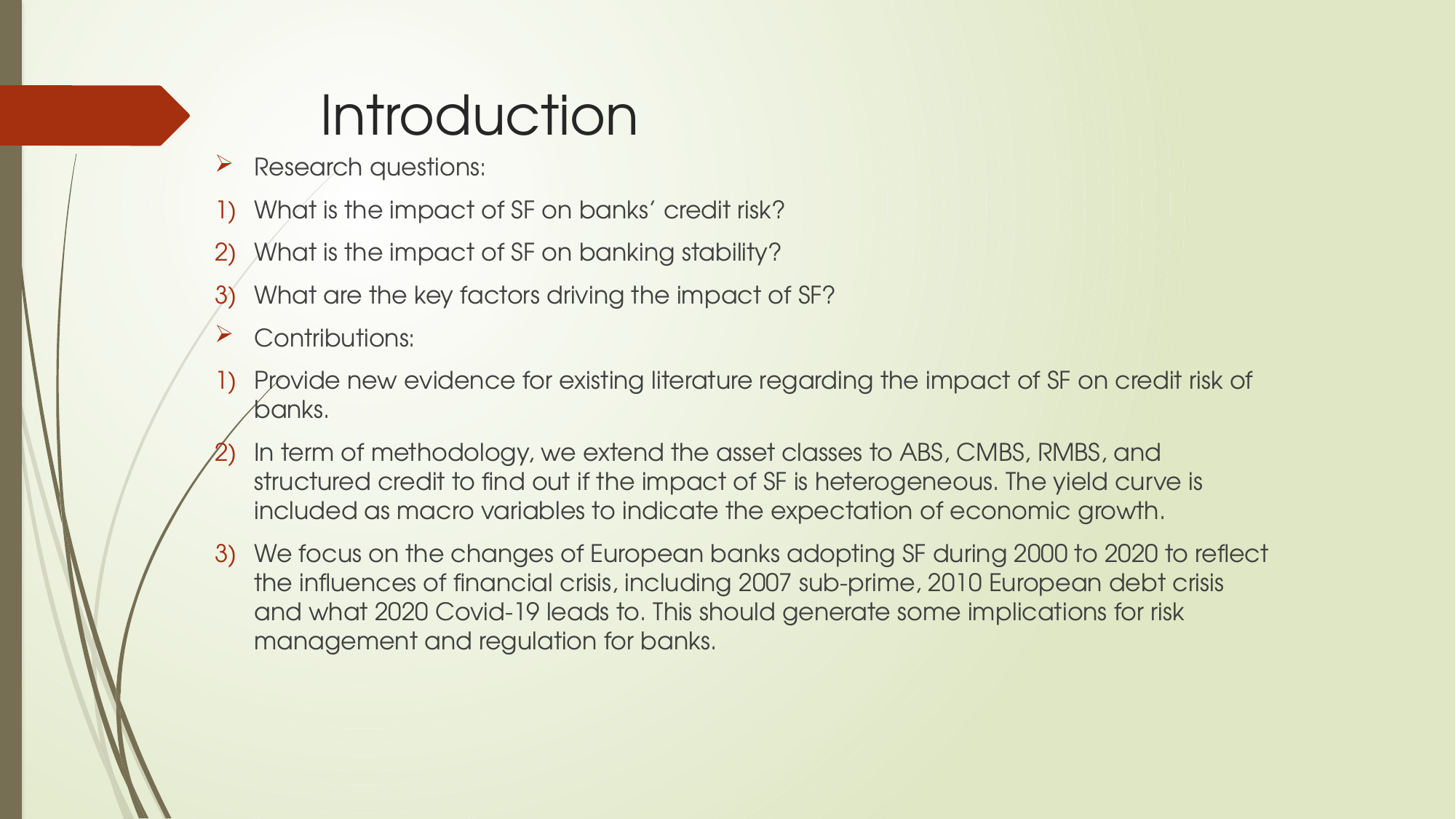

# Introduction
Research questions:
What is the impact of SF on banks’ credit risk?
What is the impact of SF on banking stability?
What are the key factors driving the impact of SF?
Contributions:
Provide new evidence for existing literature regarding the impact of SF on credit risk of banks.
In term of methodology, we extend the asset classes to ABS, CMBS, RMBS, and structured credit to find out if the impact of SF is heterogeneous. The yield curve is included as macro variables to indicate the expectation of economic growth.
We focus on the changes of European banks adopting SF during 2000 to 2020 to reflect the influences of financial crisis, including 2007 sub-prime, 2010 European debt crisis and what 2020 Covid-19 leads to. This should generate some implications for risk management and regulation for banks.